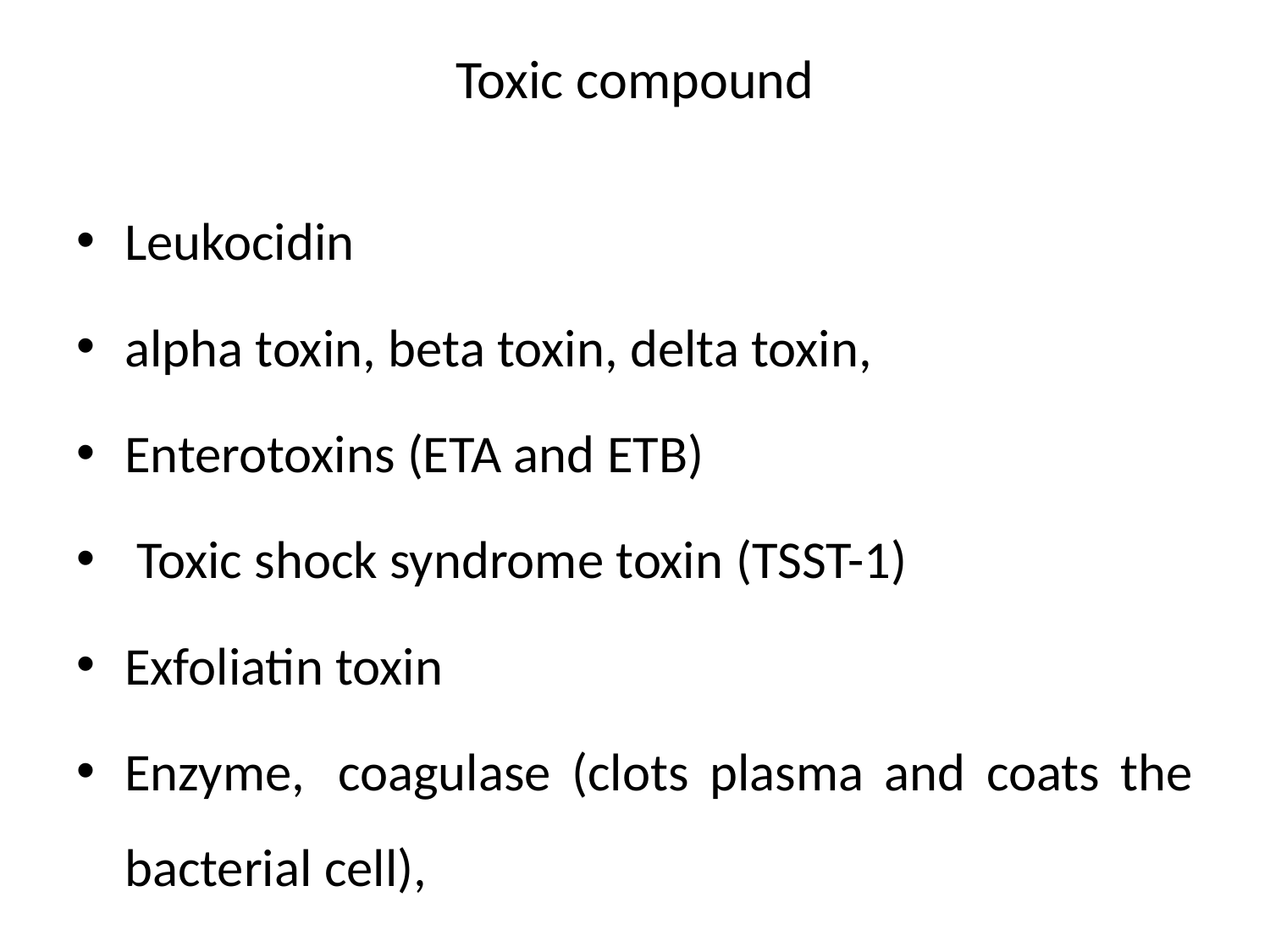

# Toxic compound
Leukocidin
alpha toxin, beta toxin, delta toxin,
Enterotoxins (ETA and ETB)
 Toxic shock syndrome toxin (TSST-1)
Exfoliatin toxin
Enzyme,  coagulase (clots plasma and coats the bacterial cell),